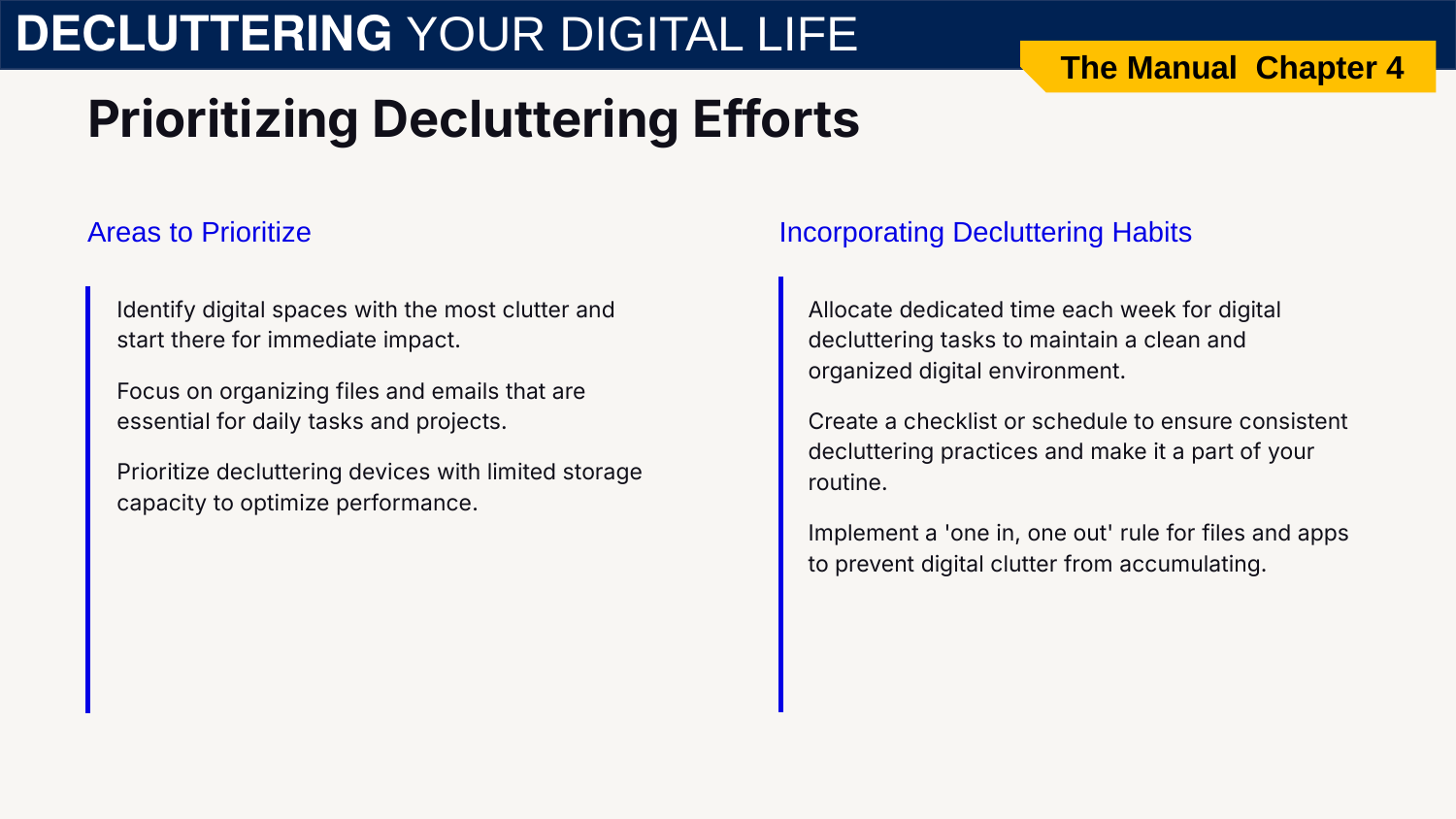

DECLUTTERING YOUR DIGITAL LIFE
The Manual  Chapter 4

# Prioritizing Decluttering Efforts
Areas to Prioritize
Incorporating Decluttering Habits
Identify digital spaces with the most clutter and start there for immediate impact.
Focus on organizing files and emails that are essential for daily tasks and projects.
Prioritize decluttering devices with limited storage capacity to optimize performance.
Allocate dedicated time each week for digital decluttering tasks to maintain a clean and organized digital environment.
Create a checklist or schedule to ensure consistent decluttering practices and make it a part of your routine.
Implement a 'one in, one out' rule for files and apps to prevent digital clutter from accumulating.